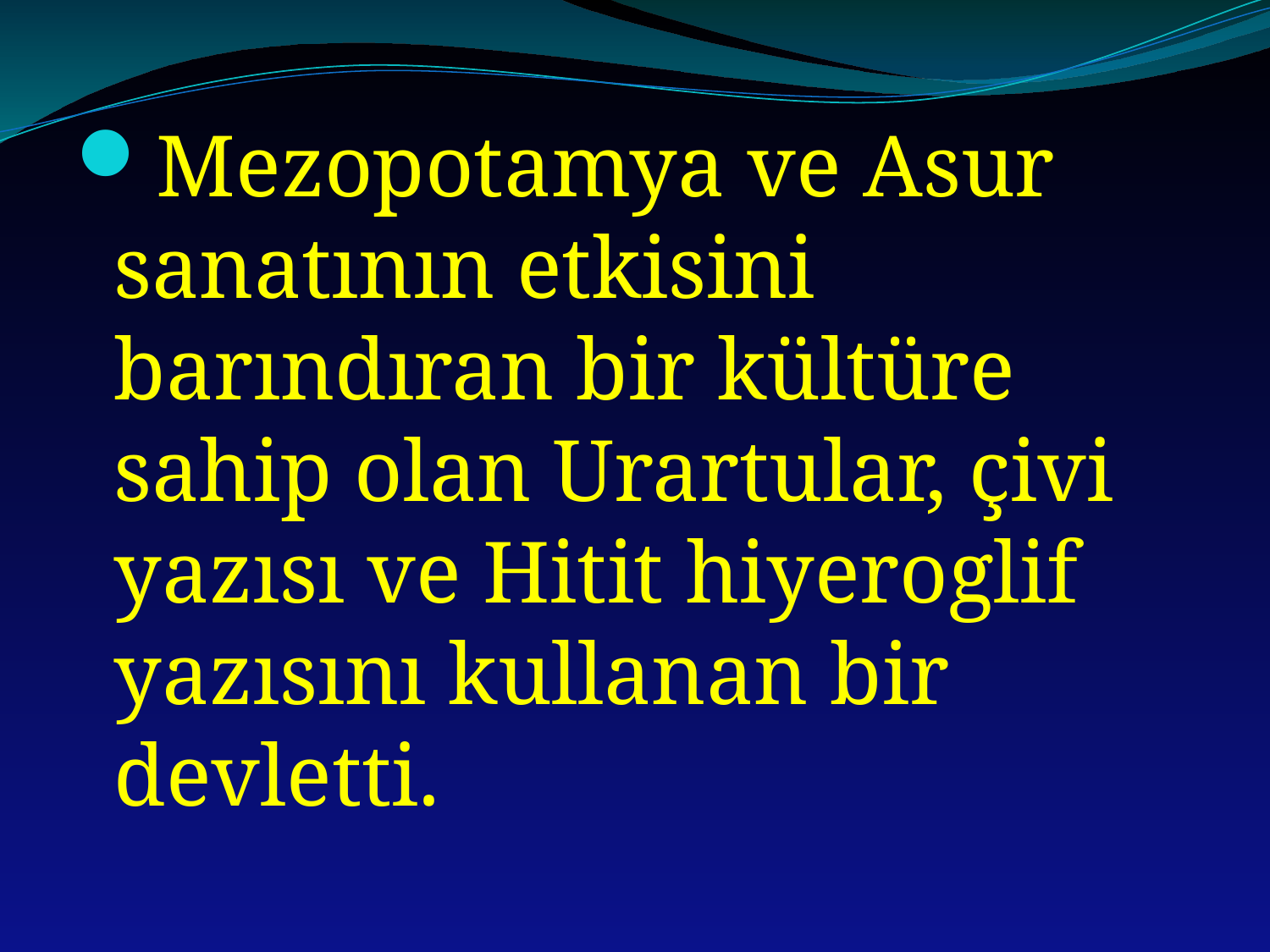

Mezopotamya ve Asur sanatının etkisini barındıran bir kültüre sahip olan Urartular, çivi yazısı ve Hitit hiyeroglif yazısını kullanan bir devletti.